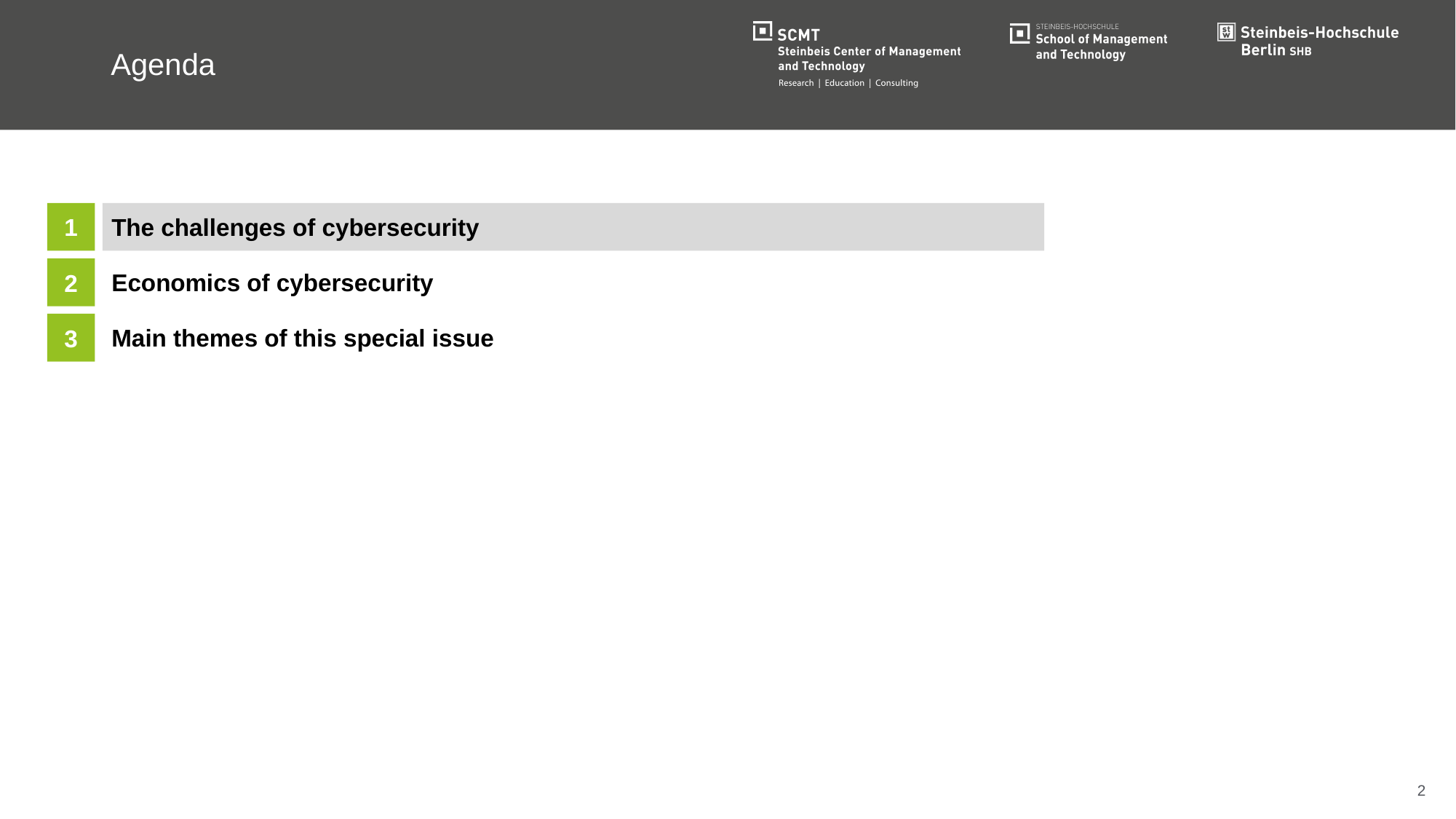

# Agenda
1

The challenges of cybersecurity
2
Economics of cybersecurity
3
Main themes of this special issue